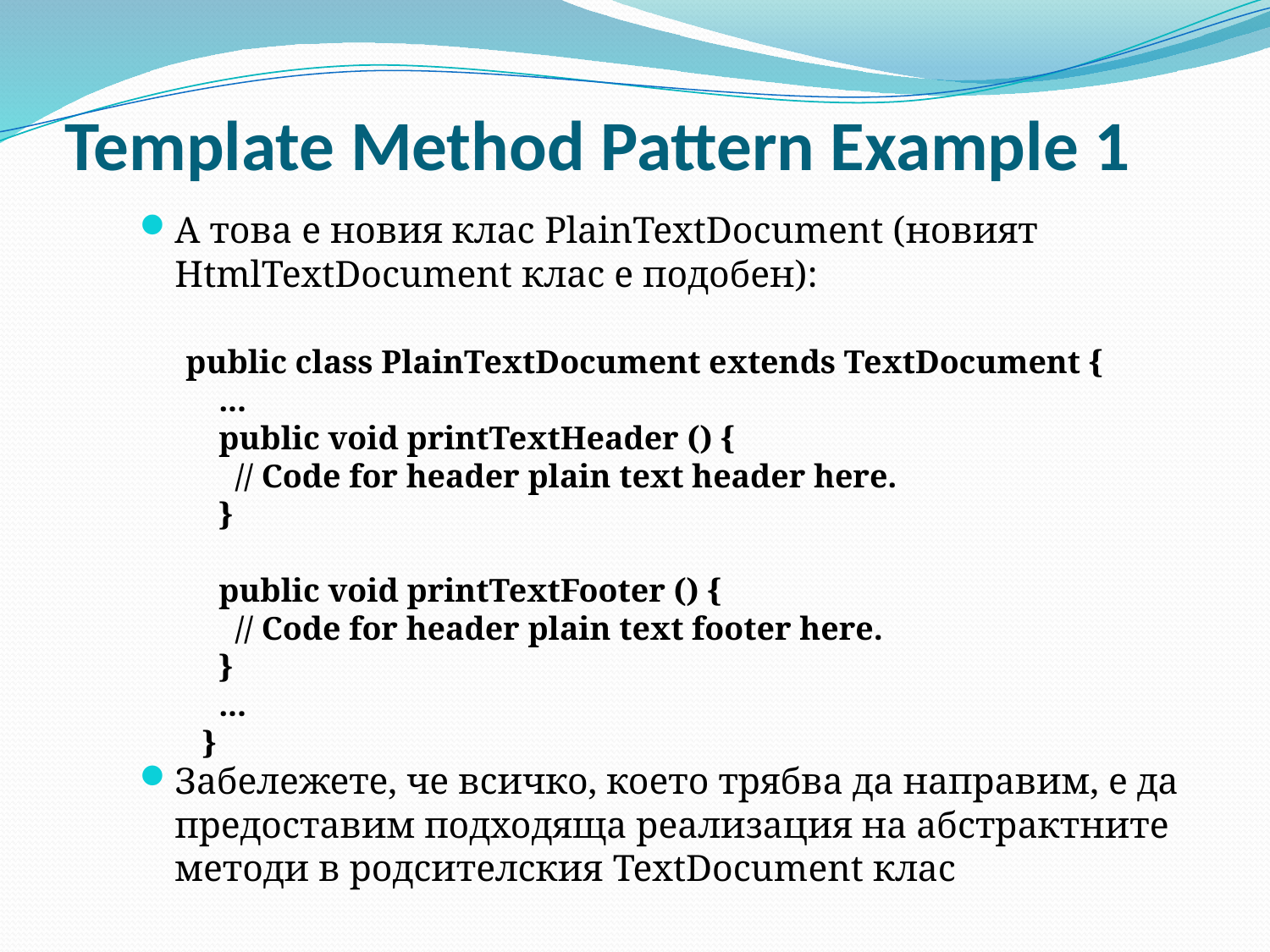

# Template Method Pattern Example 1
А това е новия клас PlainTextDocument (новият HtmlTextDocument клас е подобен):

Забележете, че всичко, което трябва да направим, е да предоставим подходяща реализация на абстрактните методи в родсителския TextDocument клас
 public class PlainTextDocument extends TextDocument {
     ...
     public void printTextHeader () {
       // Code for header plain text header here.
     }

     public void printTextFooter () {
       // Code for header plain text footer here.
     }
     ...
   }